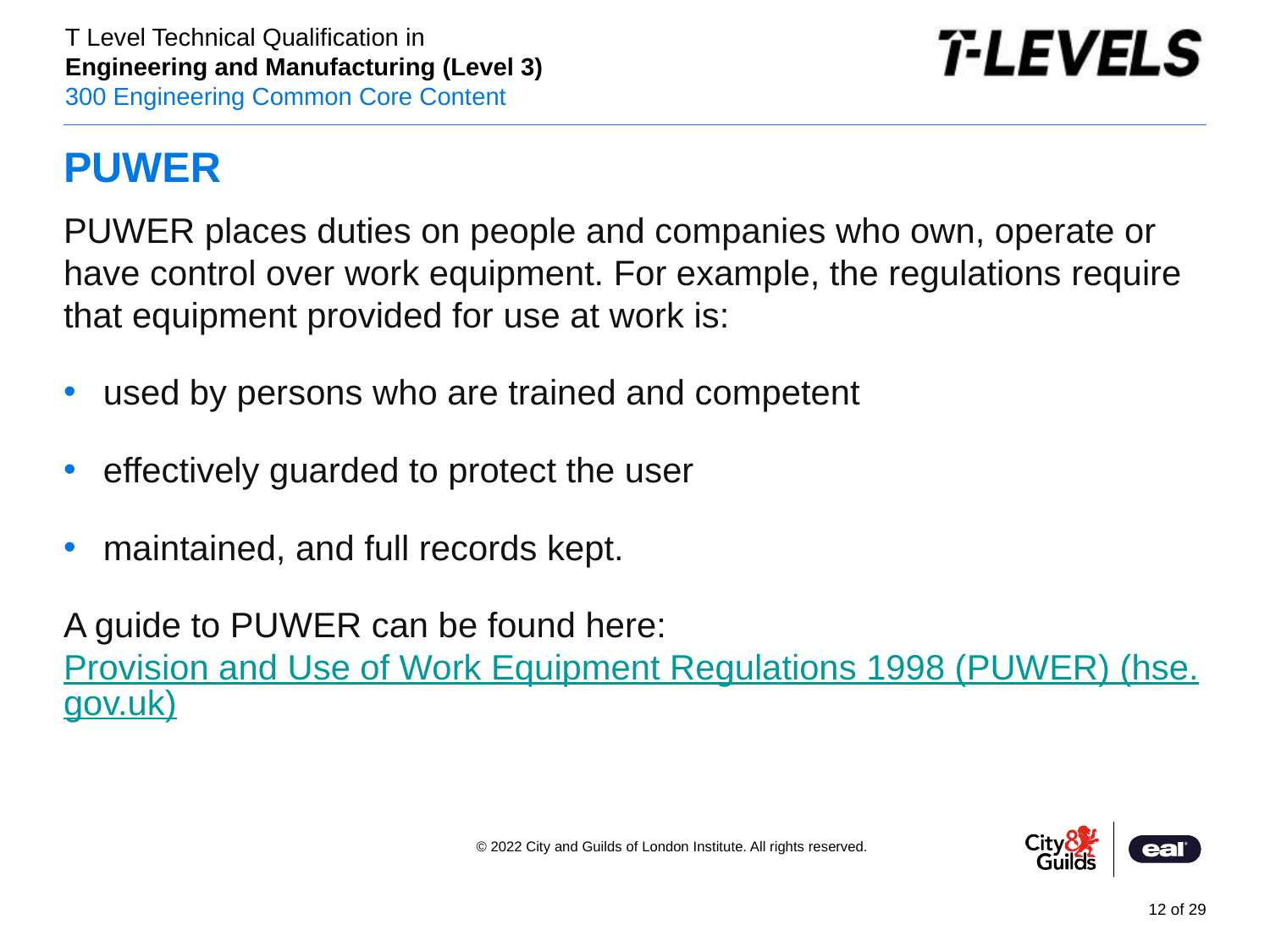

# PUWER
PUWER places duties on people and companies who own, operate or have control over work equipment. For example, the regulations require that equipment provided for use at work is:
used by persons who are trained and competent
effectively guarded to protect the user
maintained, and full records kept.
A guide to PUWER can be found here: Provision and Use of Work Equipment Regulations 1998 (PUWER) (hse.gov.uk)